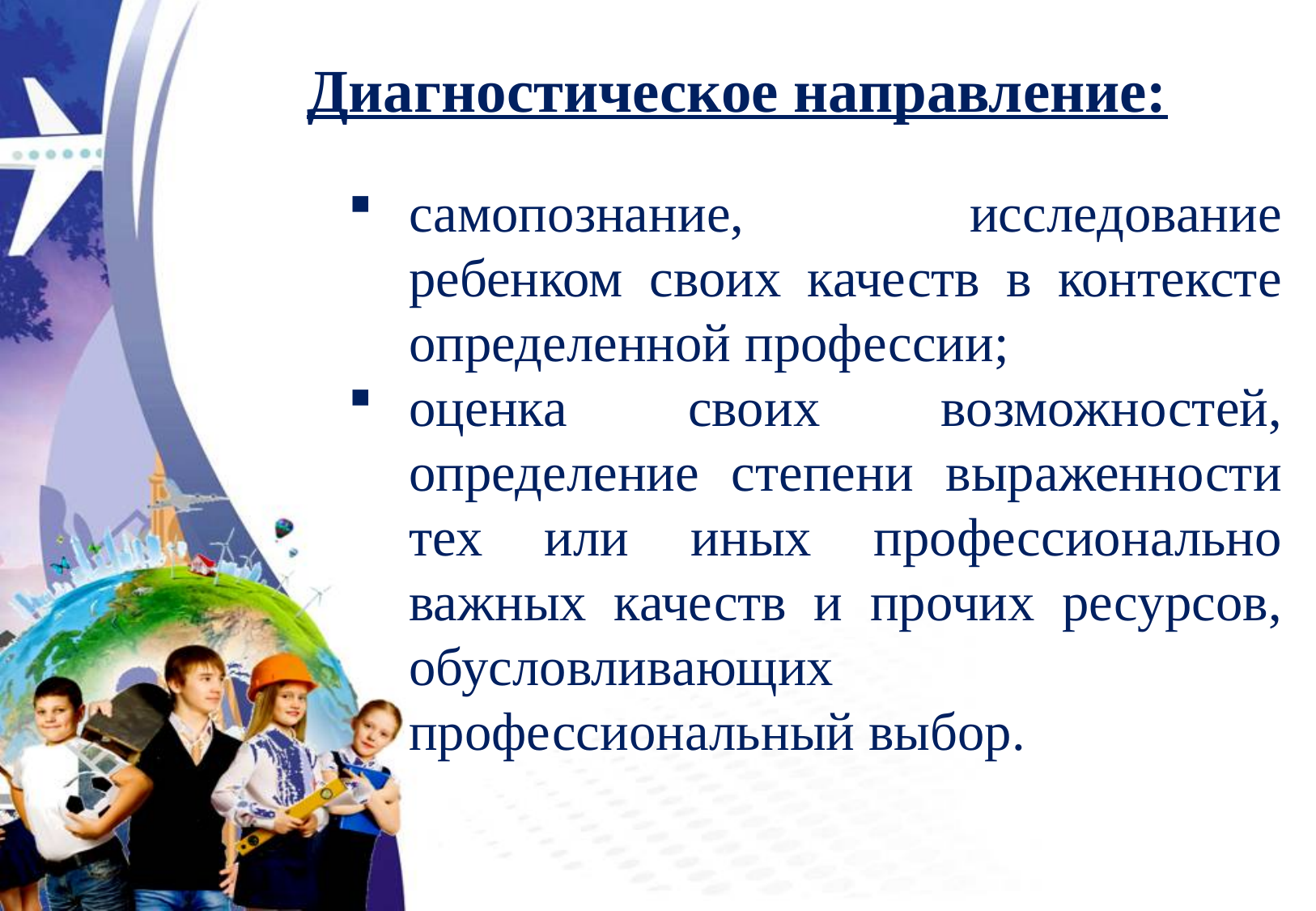

Диагностическое направление:
самопознание, исследование ребенком своих качеств в контексте определенной профессии;
оценка своих возможностей, определение степени выраженности тех или иных профессионально важных качеств и прочих ресурсов, обусловливающих профессиональный выбор.